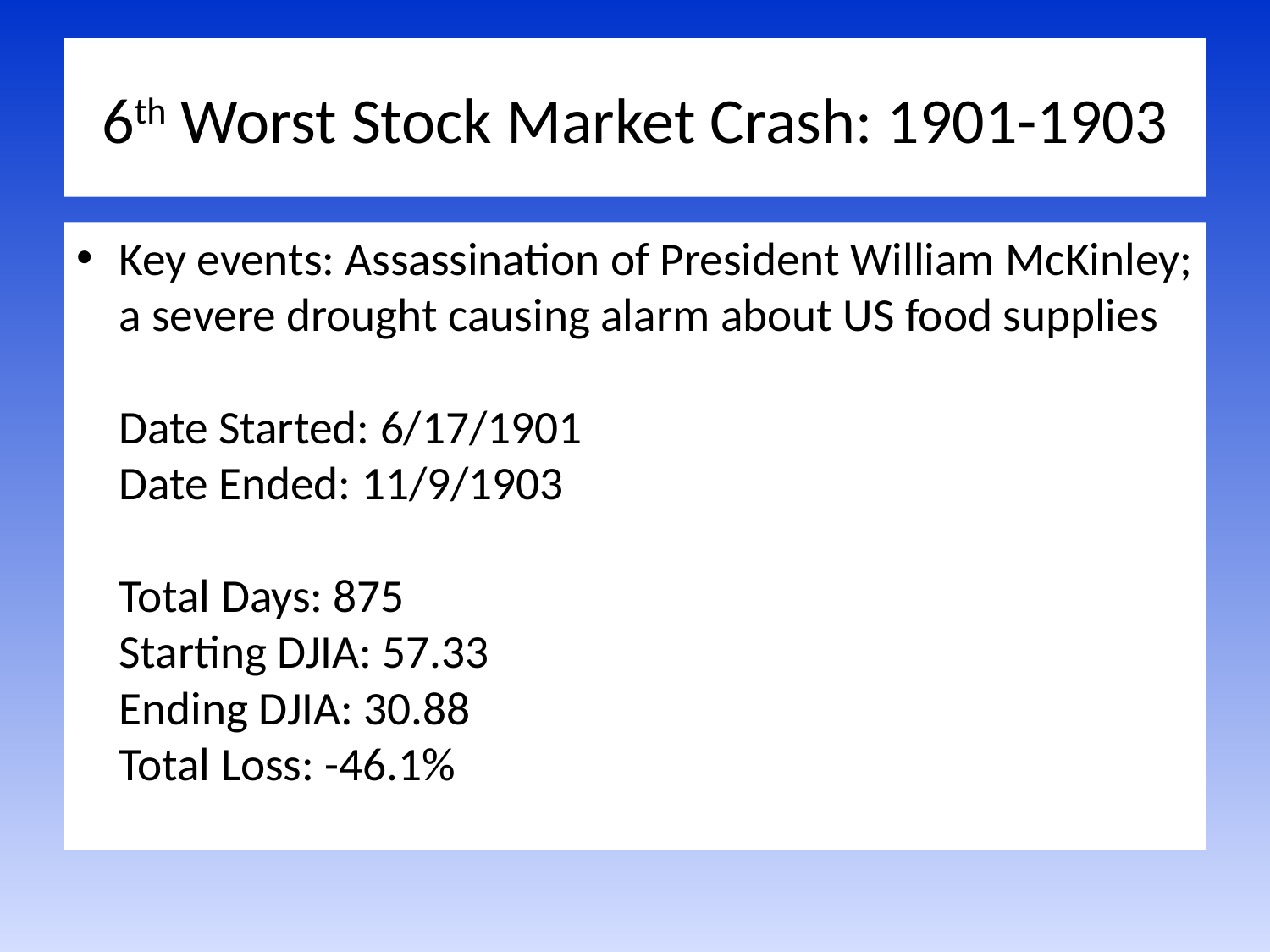

# 6th Worst Stock Market Crash: 1901-1903
Key events: Assassination of President William McKinley; a severe drought causing alarm about US food supplies
Date Started: 6/17/1901
Date Ended: 11/9/1903
Total Days: 875
Starting DJIA: 57.33
Ending DJIA: 30.88
Total Loss: -46.1%